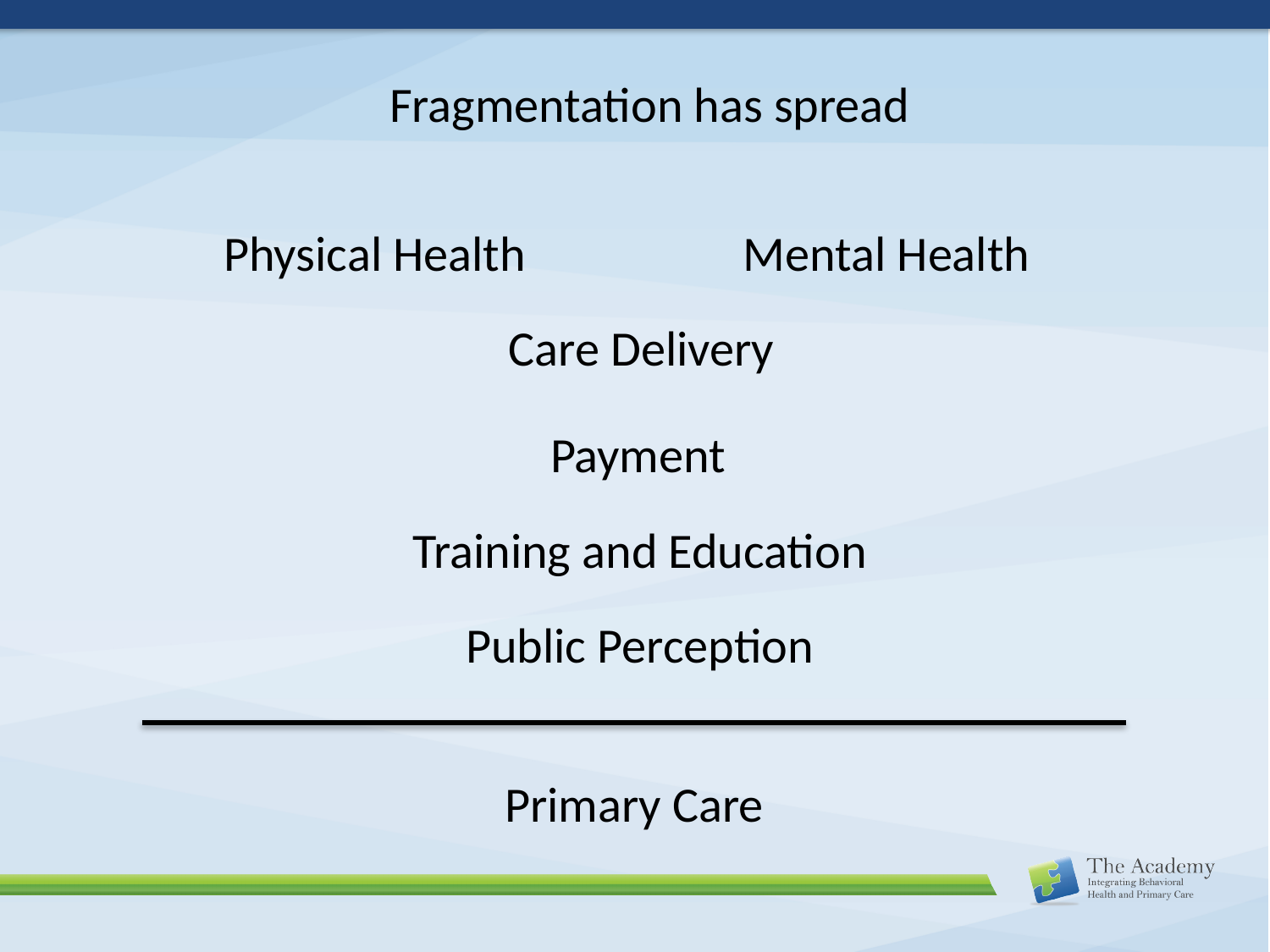

Fragmentation has spread
Physical Health
Mental Health
Care Delivery
Payment
Training and Education
Public Perception
Primary Care